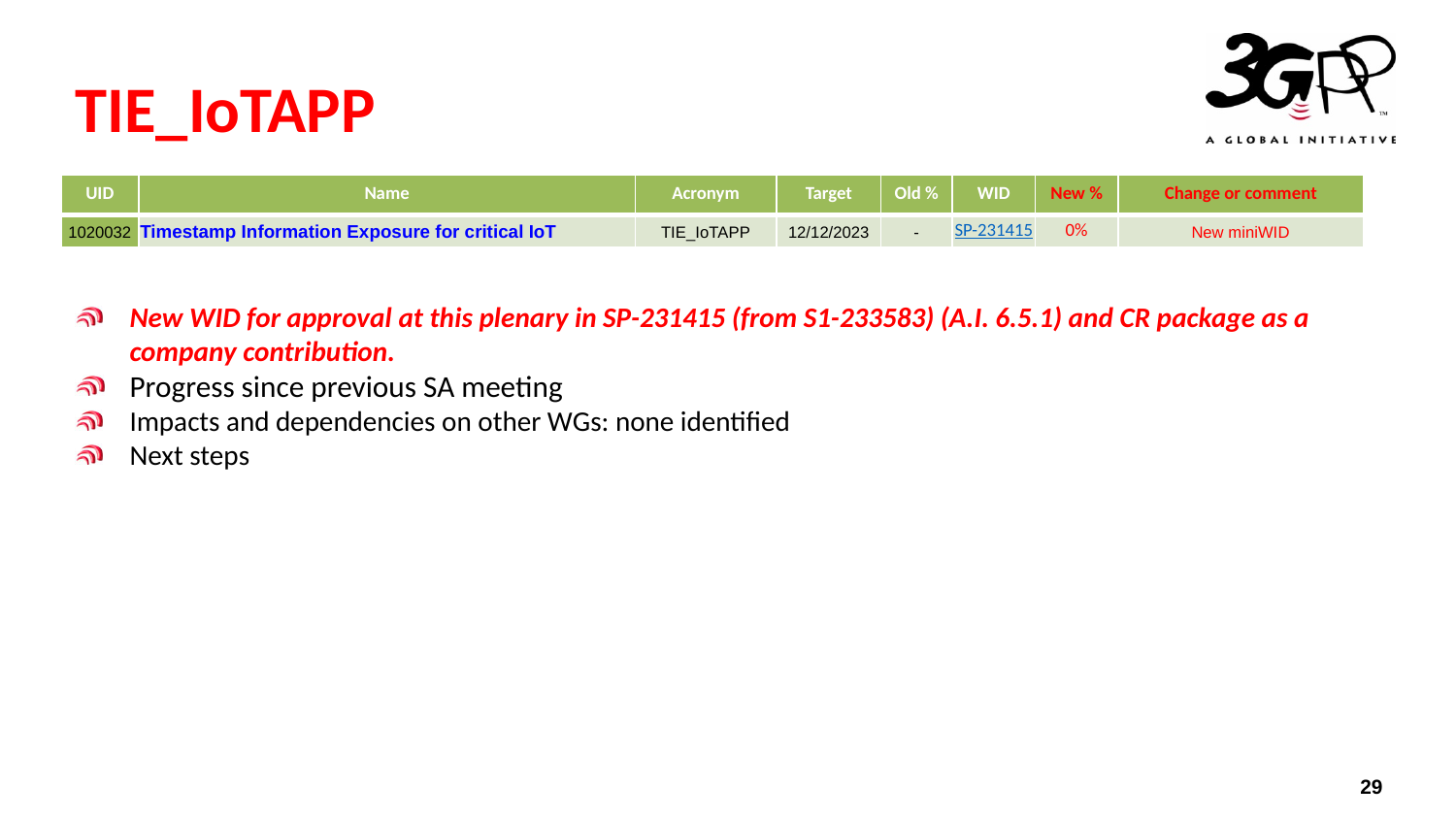

# TIE_IoTAPP
| UID | Name | Acronym | Target | Old % | WID | New % | Change or comment |
| --- | --- | --- | --- | --- | --- | --- | --- |
| 1020032 | Timestamp Information Exposure for critical IoT | TIE\_IoTAPP | 12/12/2023 | - | SP-231415 | 0% | New miniWID |
New WID for approval at this plenary in SP-231415 (from S1-233583) (A.I. 6.5.1) and CR package as a company contribution.
Progress since previous SA meeting
Impacts and dependencies on other WGs: none identified
Next steps